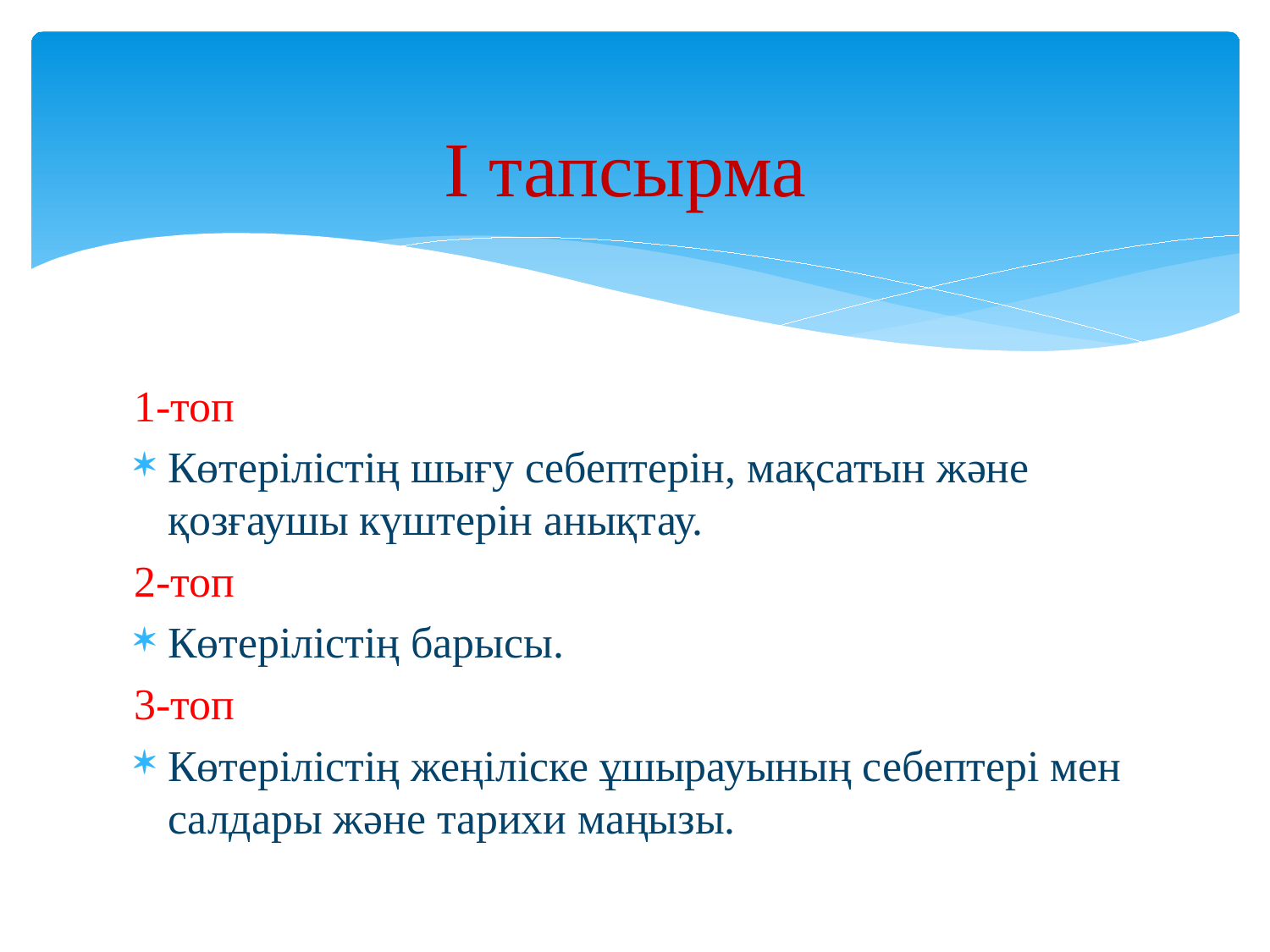

# I тапсырма
1-топ
Көтерілістің шығу себептерін, мақсатын және қозғаушы күштерін анықтау.
2-топ
Көтерілістің барысы.
3-топ
Көтерілістің жеңіліске ұшырауының себептері мен салдары және тарихи маңызы.